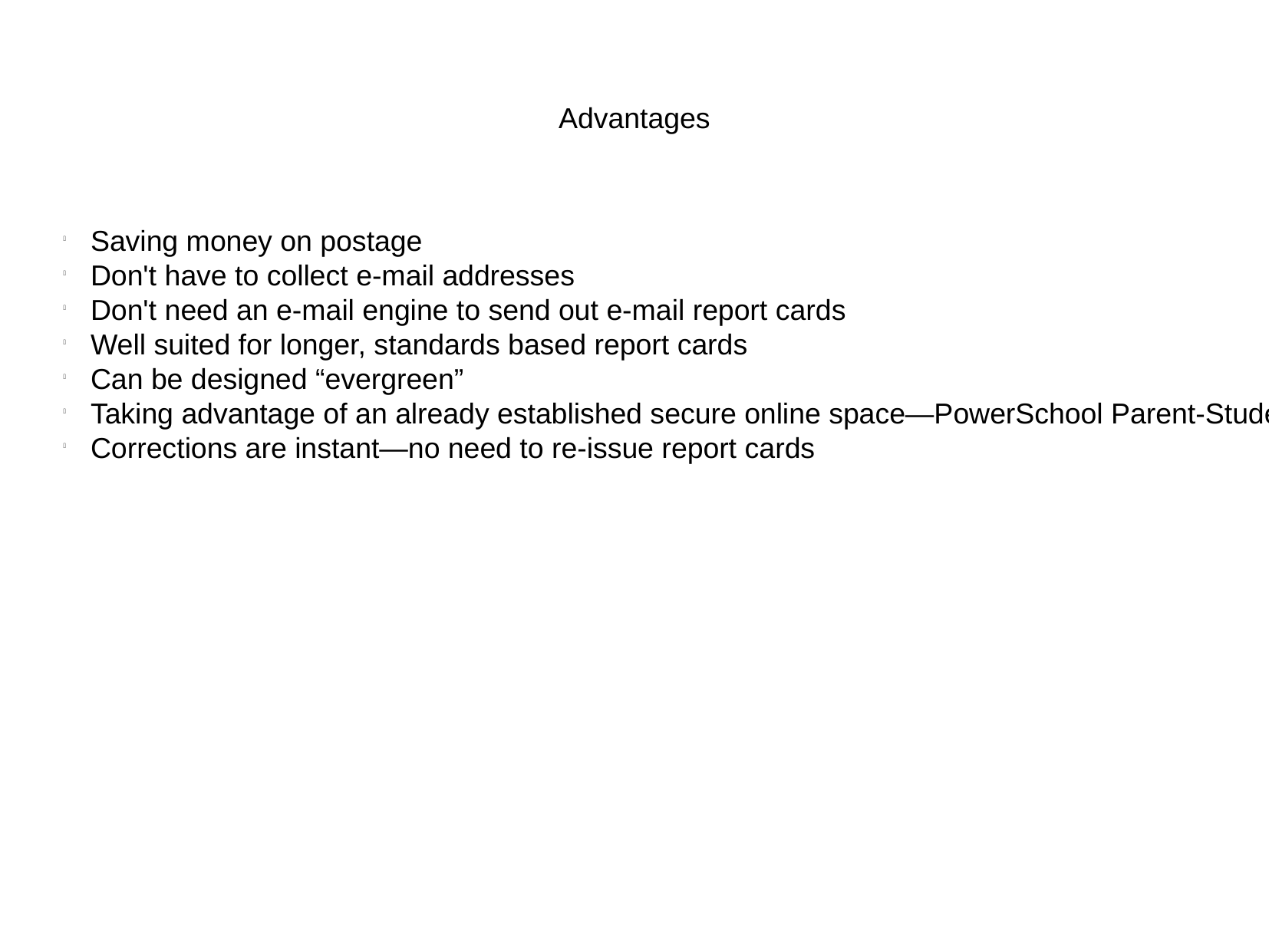

Advantages
Saving money on postage
Don't have to collect e-mail addresses
Don't need an e-mail engine to send out e-mail report cards
Well suited for longer, standards based report cards
Can be designed “evergreen”
Taking advantage of an already established secure online space—PowerSchool Parent-Student portal
Corrections are instant—no need to re-issue report cards